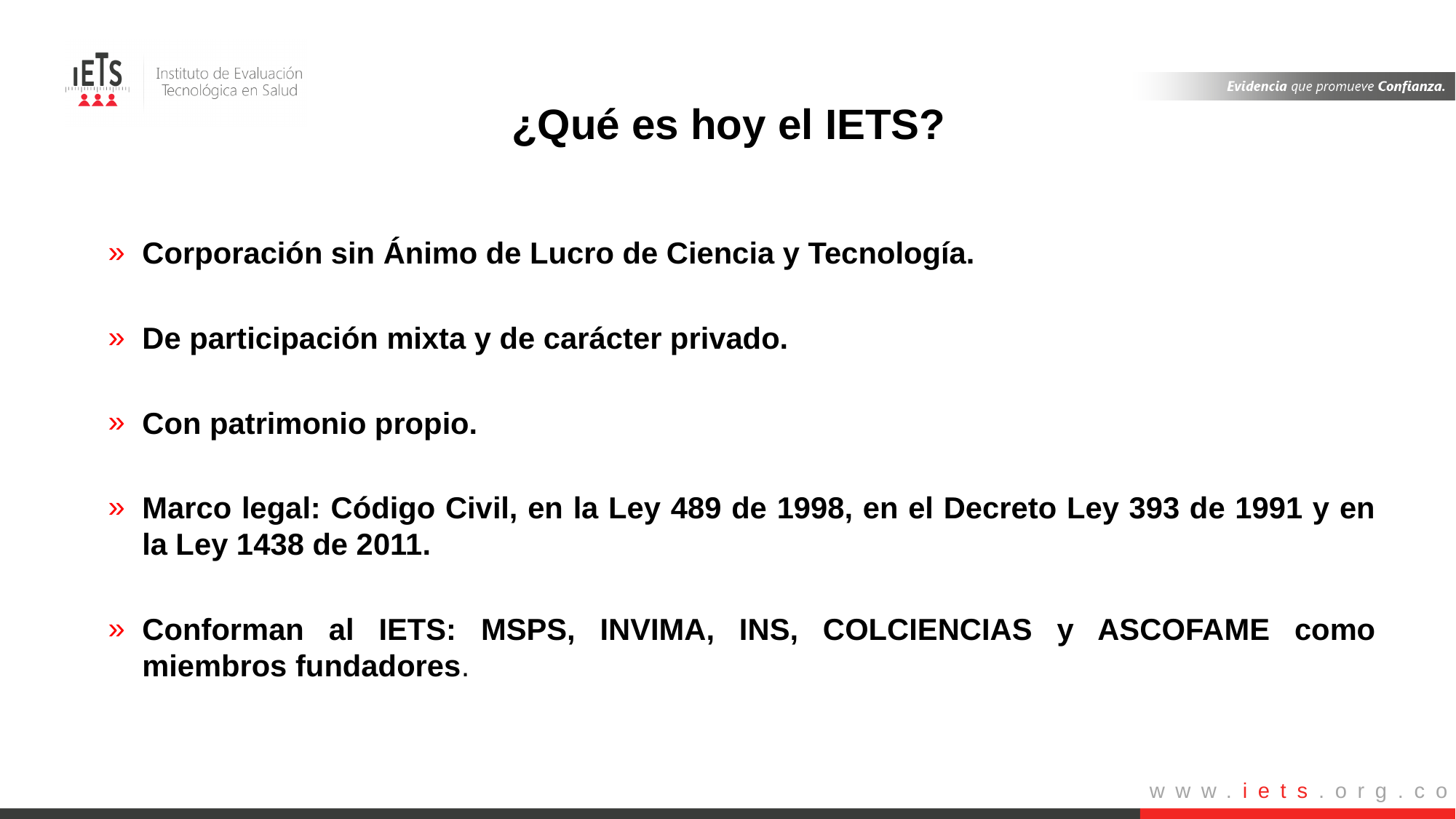

¿Qué es hoy el IETS?

Corporación sin Ánimo de Lucro de Ciencia y Tecnología.

De participación mixta y de carácter privado.

Con patrimonio propio.

Marco legal: Código Civil, en la Ley 489 de 1998, en el Decreto Ley 393 de 1991 y en la Ley 1438 de 2011.

Conforman al IETS: MSPS, INVIMA, INS, COLCIENCIAS y ASCOFAME como miembros fundadores.